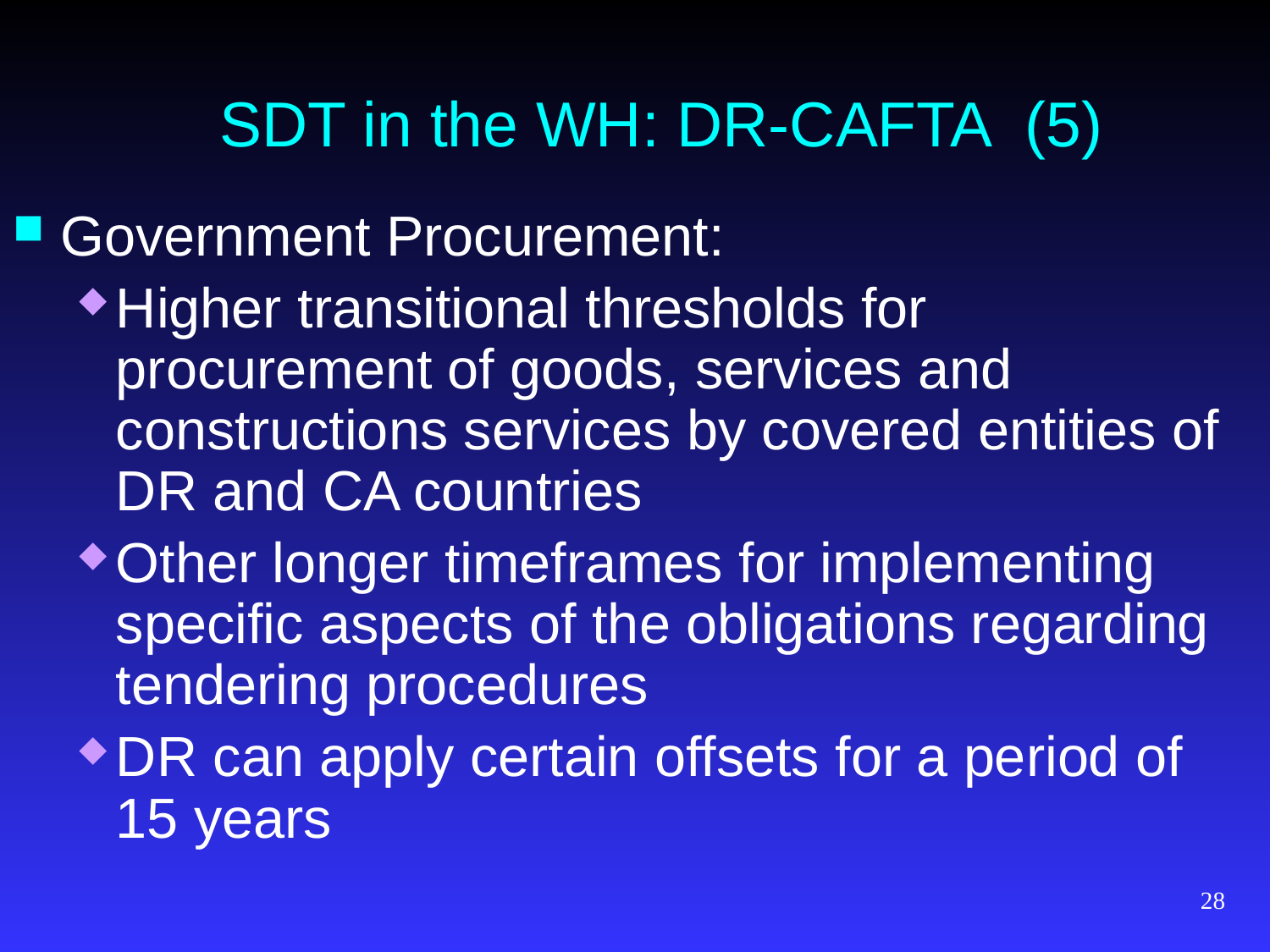

# SDT in the WH: DR-CAFTA  (5)
Government Procurement:
Higher transitional thresholds for procurement of goods, services and constructions services by covered entities of DR and CA countries
Other longer timeframes for implementing specific aspects of the obligations regarding tendering procedures
DR can apply certain offsets for a period of 15 years
28